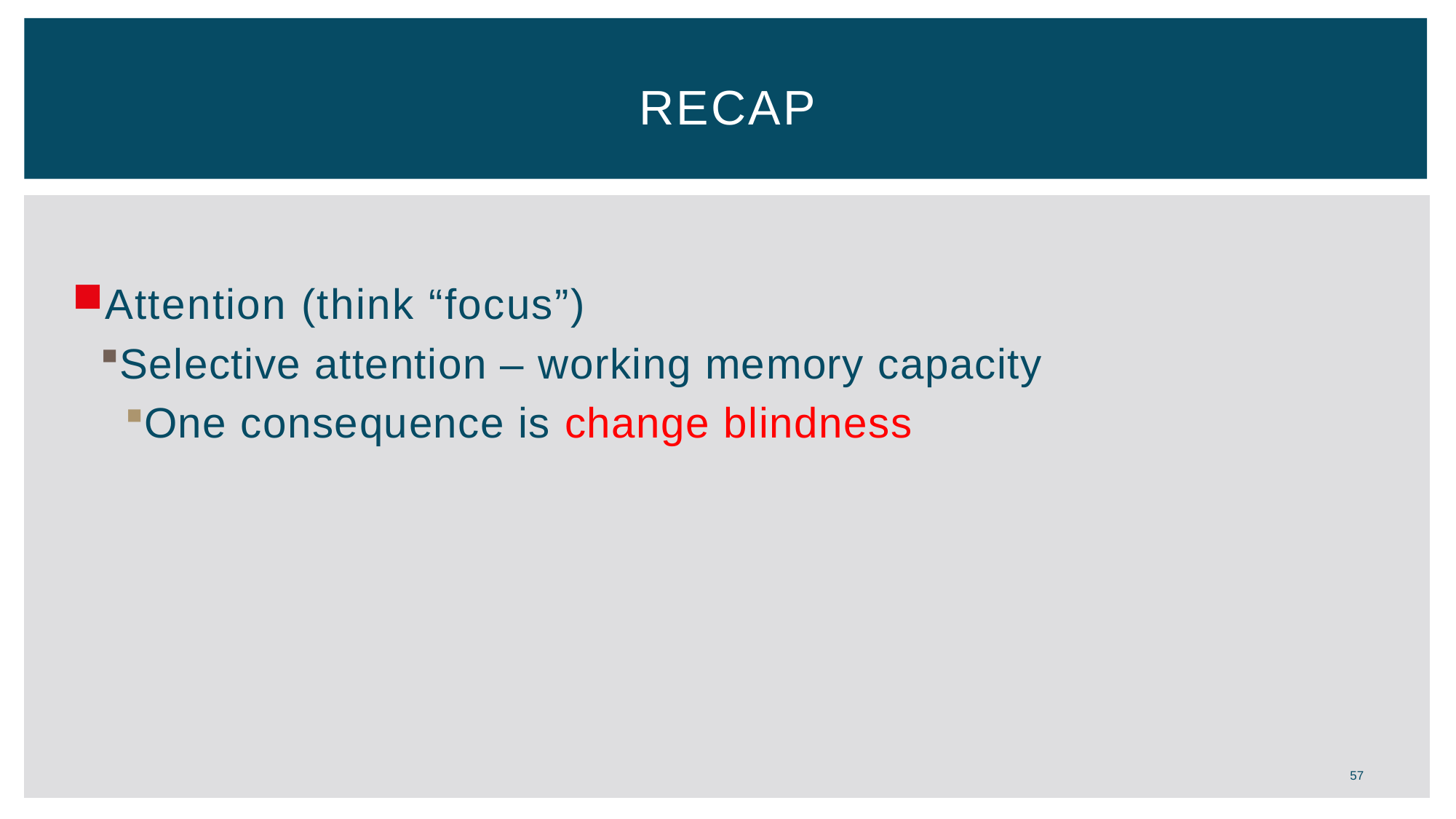

# Recap

Attention (think “focus”)
Selective attention – working memory capacity
One consequence is change blindness

57